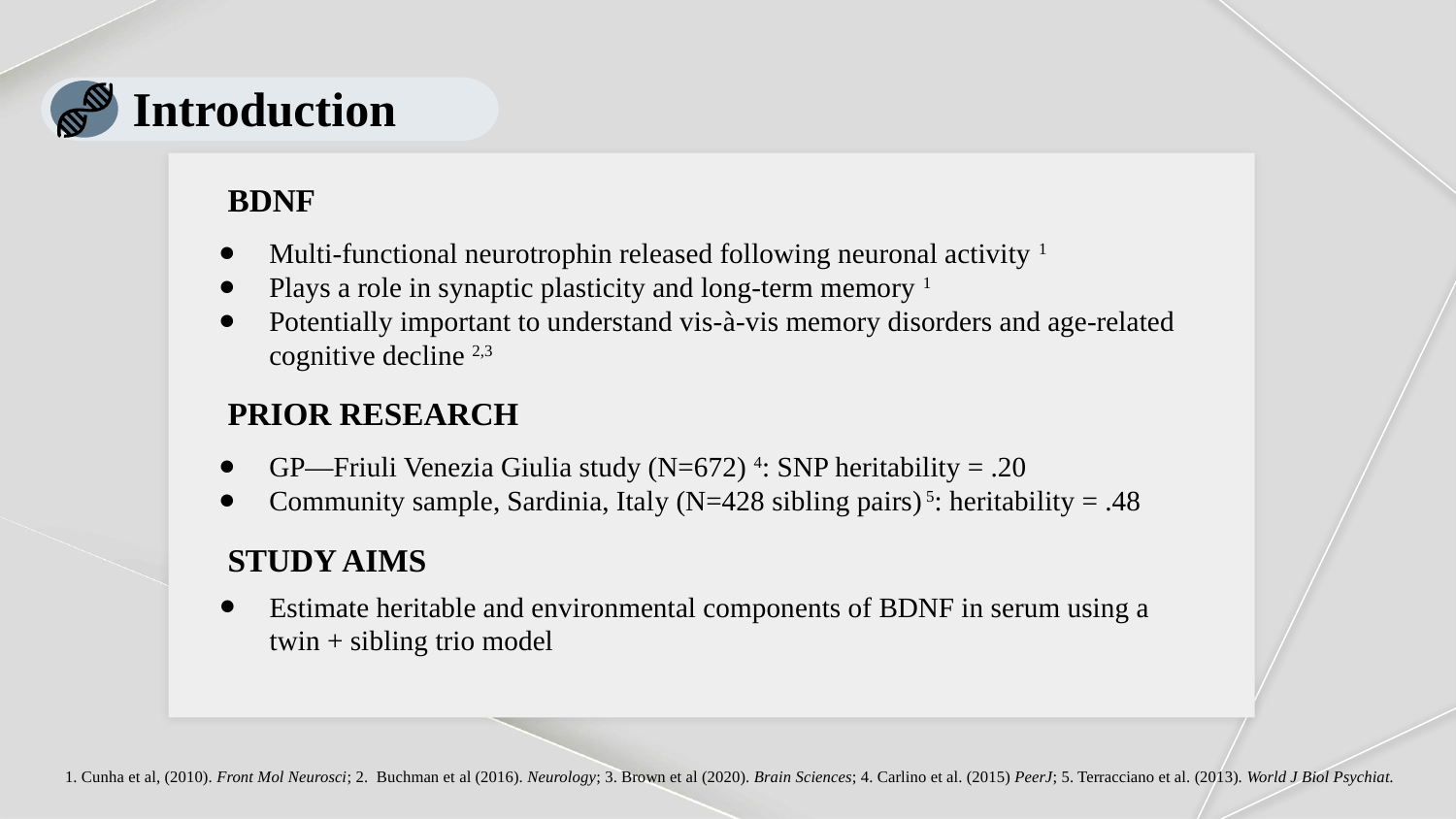

#
Introduction

BDNF
Multi-functional neurotrophin released following neuronal activity 1
Plays a role in synaptic plasticity and long-term memory 1
Potentially important to understand vis-à-vis memory disorders and age-related cognitive decline 2,3
PRIOR RESEARCH
GP—Friuli Venezia Giulia study (N=672) 4: SNP heritability = .20
Community sample, Sardinia, Italy (N=428 sibling pairs) 5: heritability = .48
STUDY AIMS
Estimate heritable and environmental components of BDNF in serum using a twin + sibling trio model

1. Cunha et al, (2010). Front Mol Neurosci; 2.  Buchman et al (2016). Neurology; 3. Brown et al (2020). Brain Sciences; 4. Carlino et al. (2015) PeerJ; 5. Terracciano et al. (2013). World J Biol Psychiat.